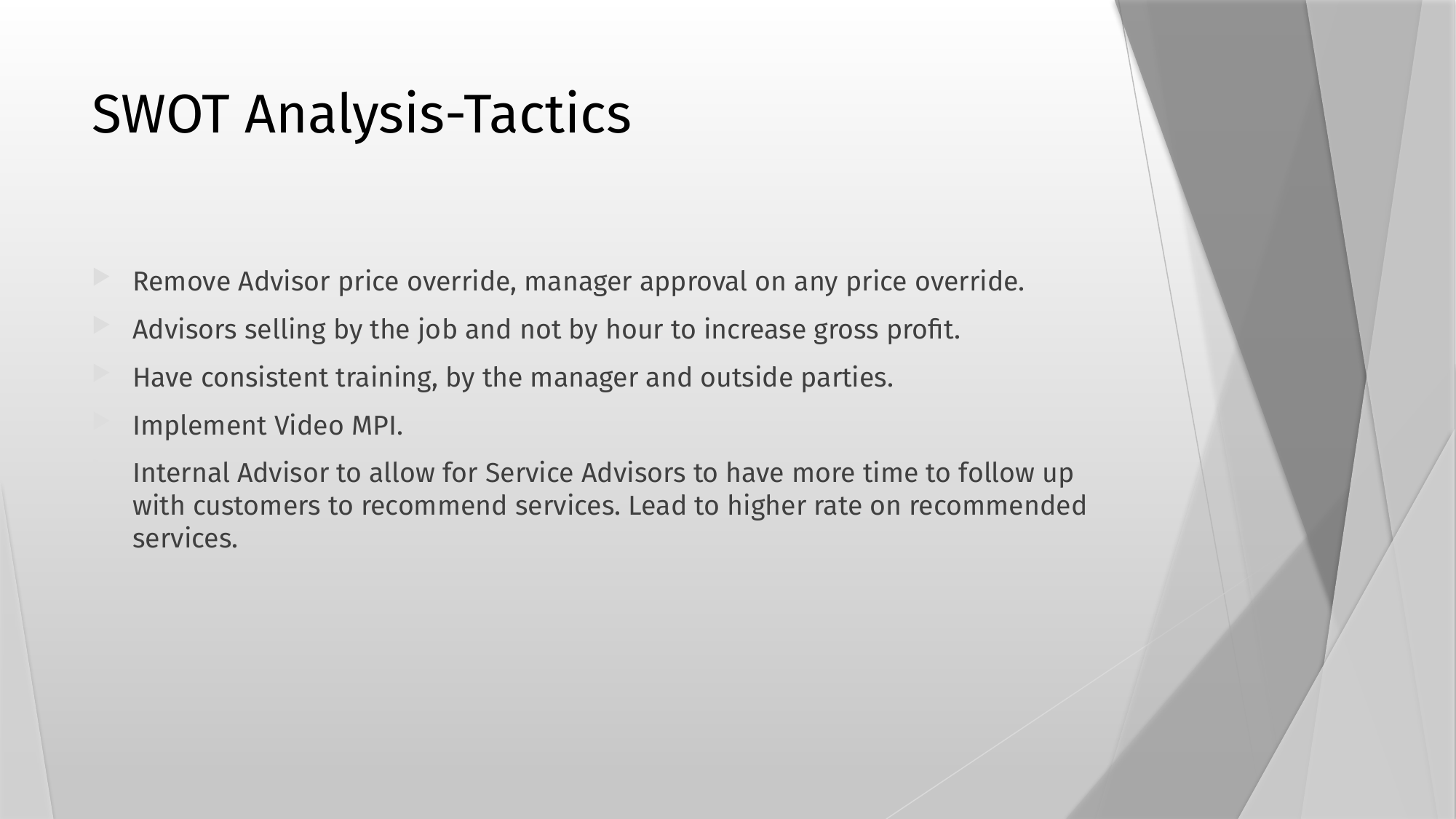

# SWOT Analysis-Tactics
Remove Advisor price override, manager approval on any price override.
Advisors selling by the job and not by hour to increase gross profit.
Have consistent training, by the manager and outside parties.
Implement Video MPI.
Internal Advisor to allow for Service Advisors to have more time to follow up with customers to recommend services. Lead to higher rate on recommended services.